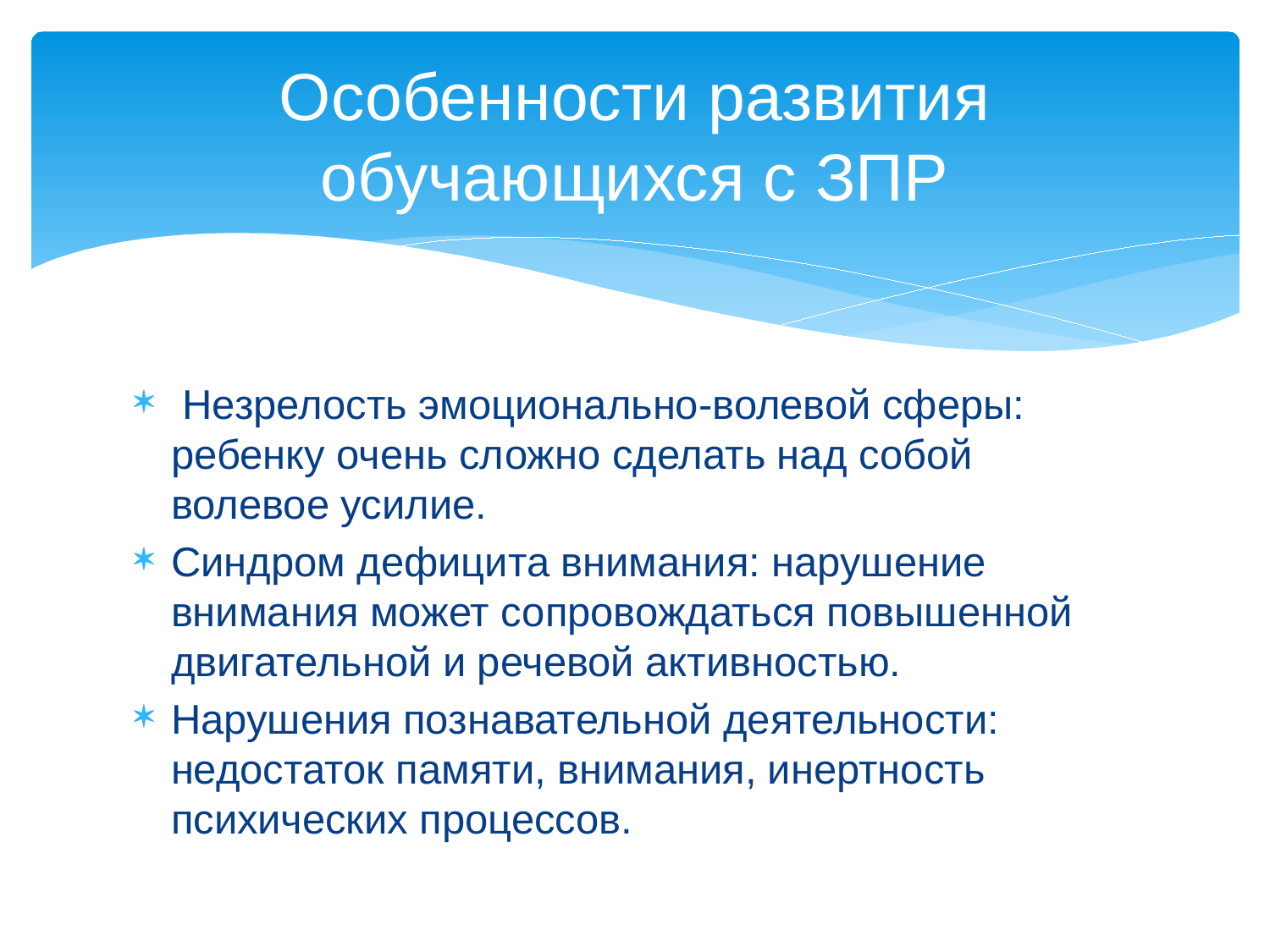

# Особенности развития обучающихся с ЗПР
 Незрелость эмоционально-волевой сферы: ребенку очень сложно сделать над собой волевое усилие.
Синдром дефицита внимания: нарушение внимания может сопровождаться повышенной двигательной и речевой активностью.
Нарушения познавательной деятельности: недостаток памяти, внимания, инертность психических процессов.